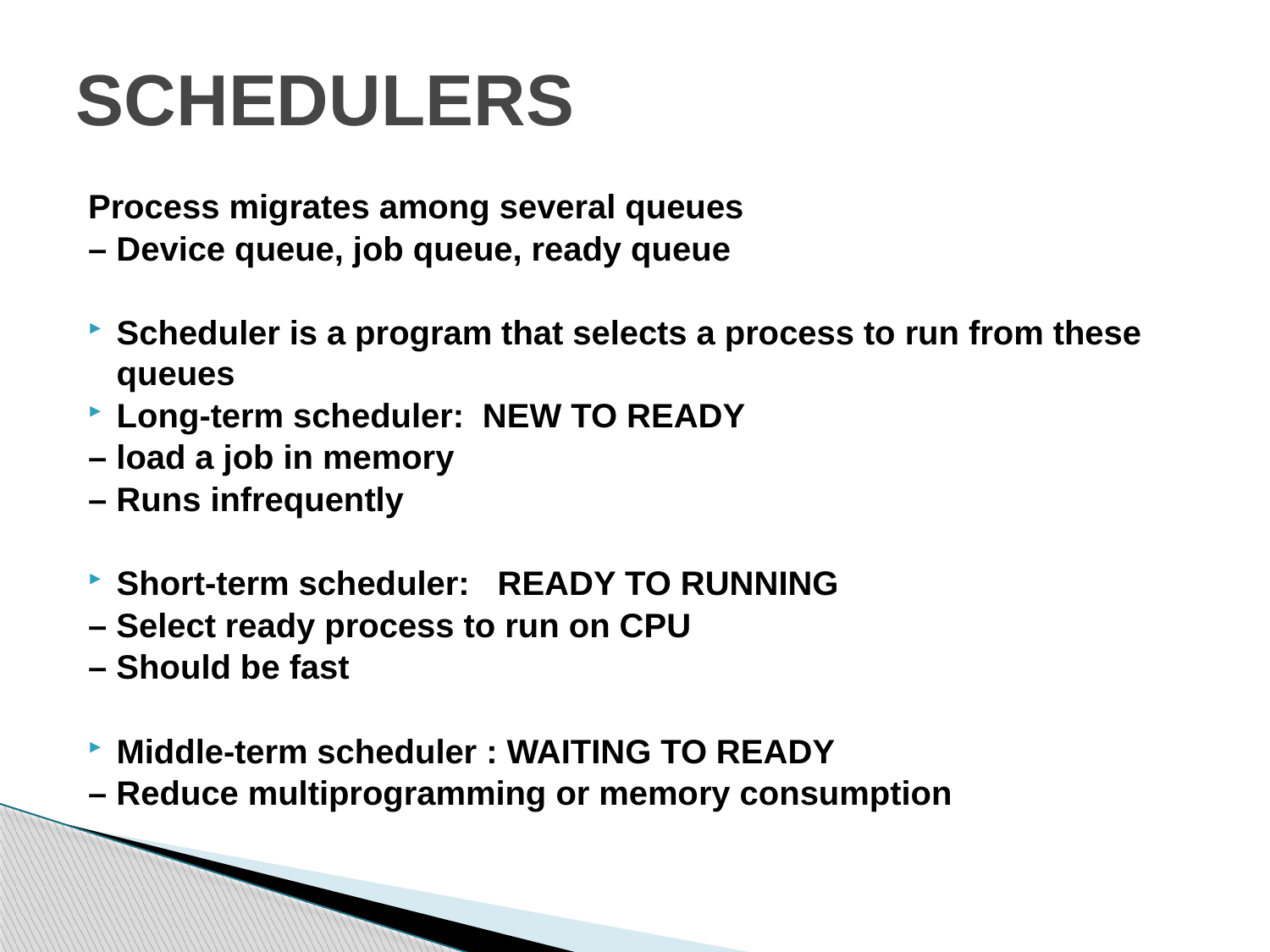

# SCHEDULERS

Process migrates among several queues
– Device queue, job queue, ready queue

Scheduler is a program that selects a process to run from these queues
Long-term scheduler:  NEW TO READY
– load a job in memory
– Runs infrequently

Short-term scheduler:   READY TO RUNNING
– Select ready process to run on CPU
– Should be fast

Middle-term scheduler : WAITING TO READY
– Reduce multiprogramming or memory consumption